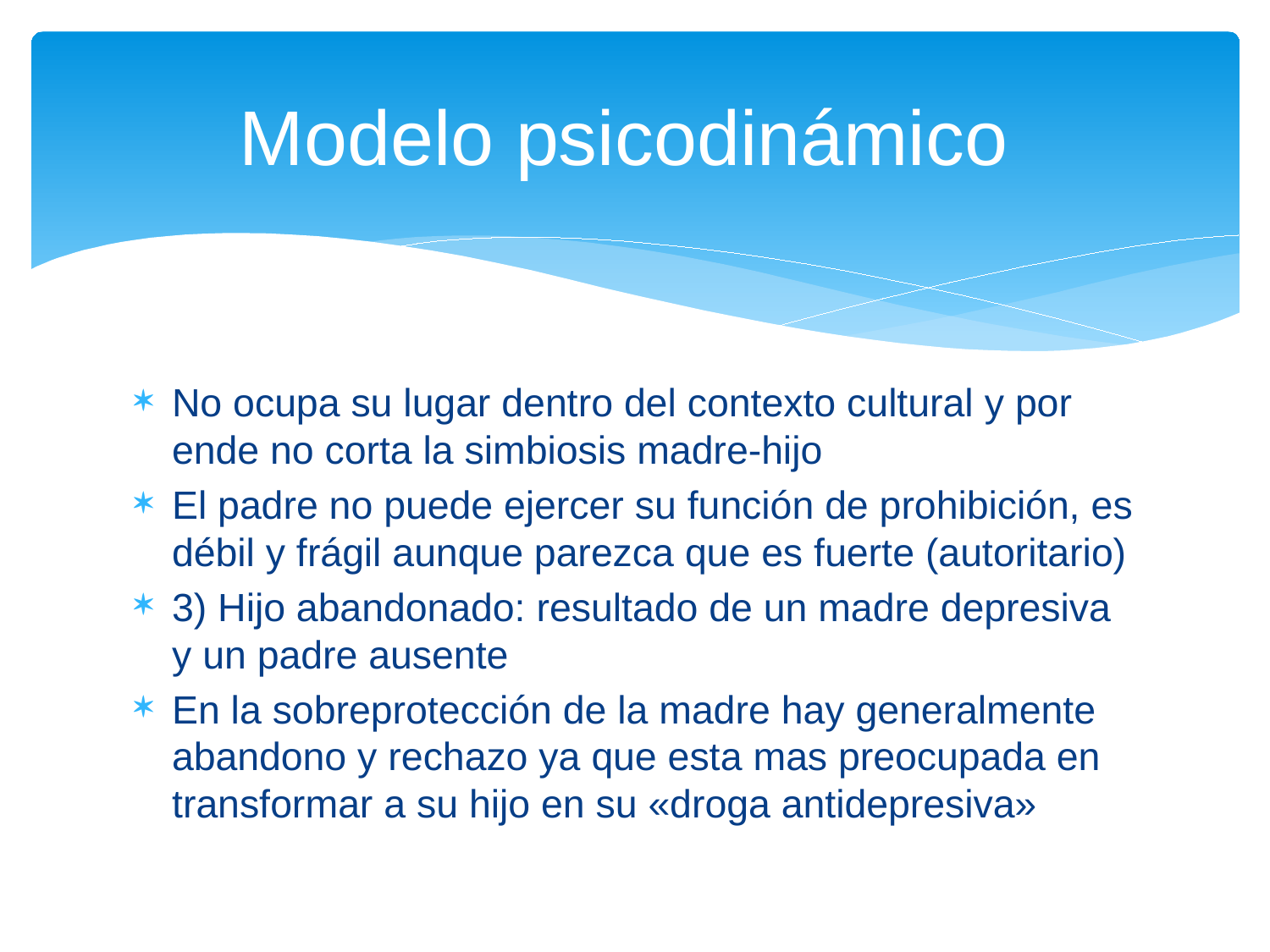

# Modelo psicodinámico
No ocupa su lugar dentro del contexto cultural y por ende no corta la simbiosis madre-hijo
El padre no puede ejercer su función de prohibición, es débil y frágil aunque parezca que es fuerte (autoritario)
3) Hijo abandonado: resultado de un madre depresiva y un padre ausente
En la sobreprotección de la madre hay generalmente abandono y rechazo ya que esta mas preocupada en transformar a su hijo en su «droga antidepresiva»